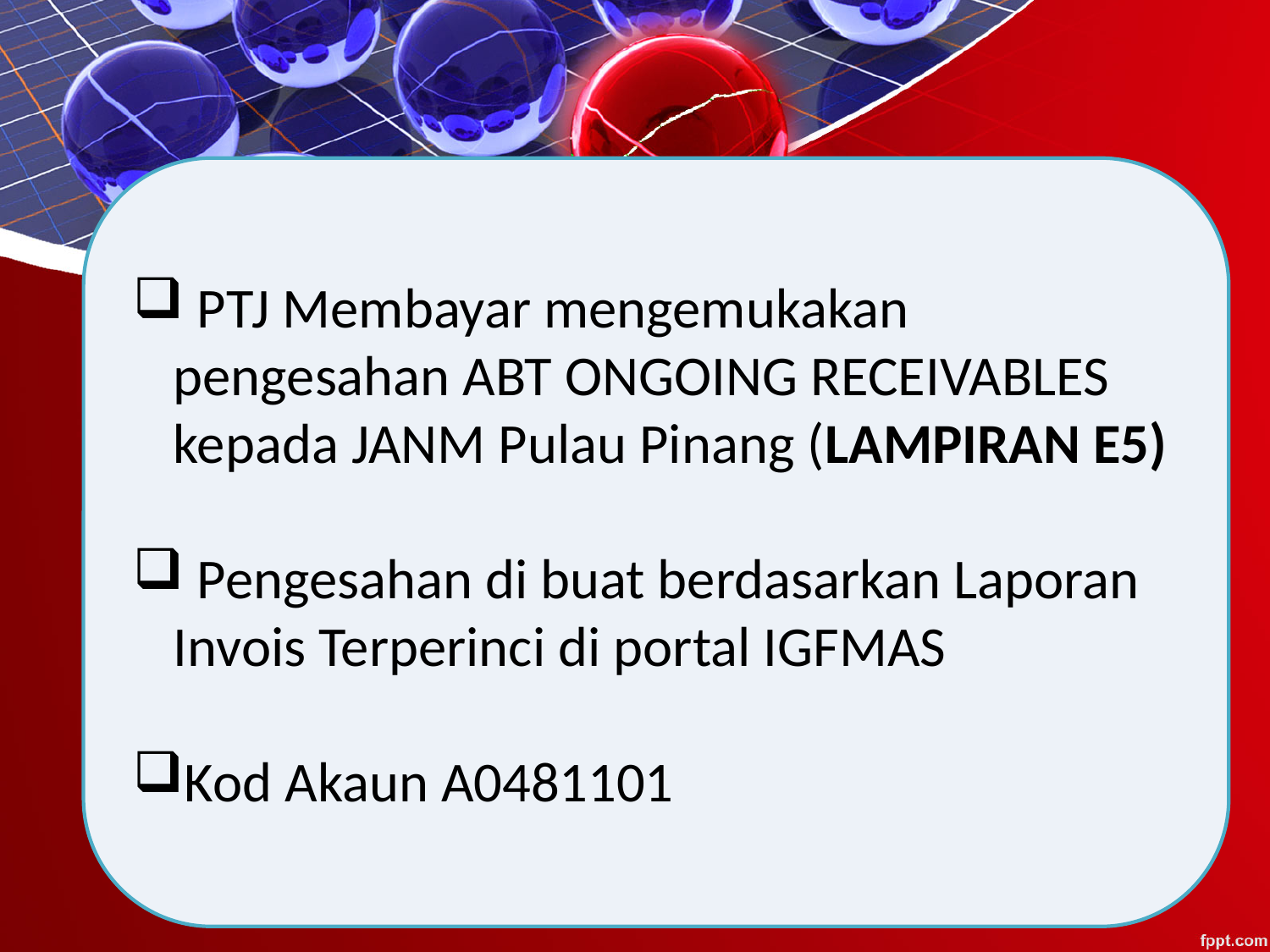

PTJ Membayar mengemukakan pengesahan ABT ONGOING RECEIVABLES kepada JANM Pulau Pinang (LAMPIRAN E5)
 Pengesahan di buat berdasarkan Laporan Invois Terperinci di portal IGFMAS

Kod Akaun A0481101